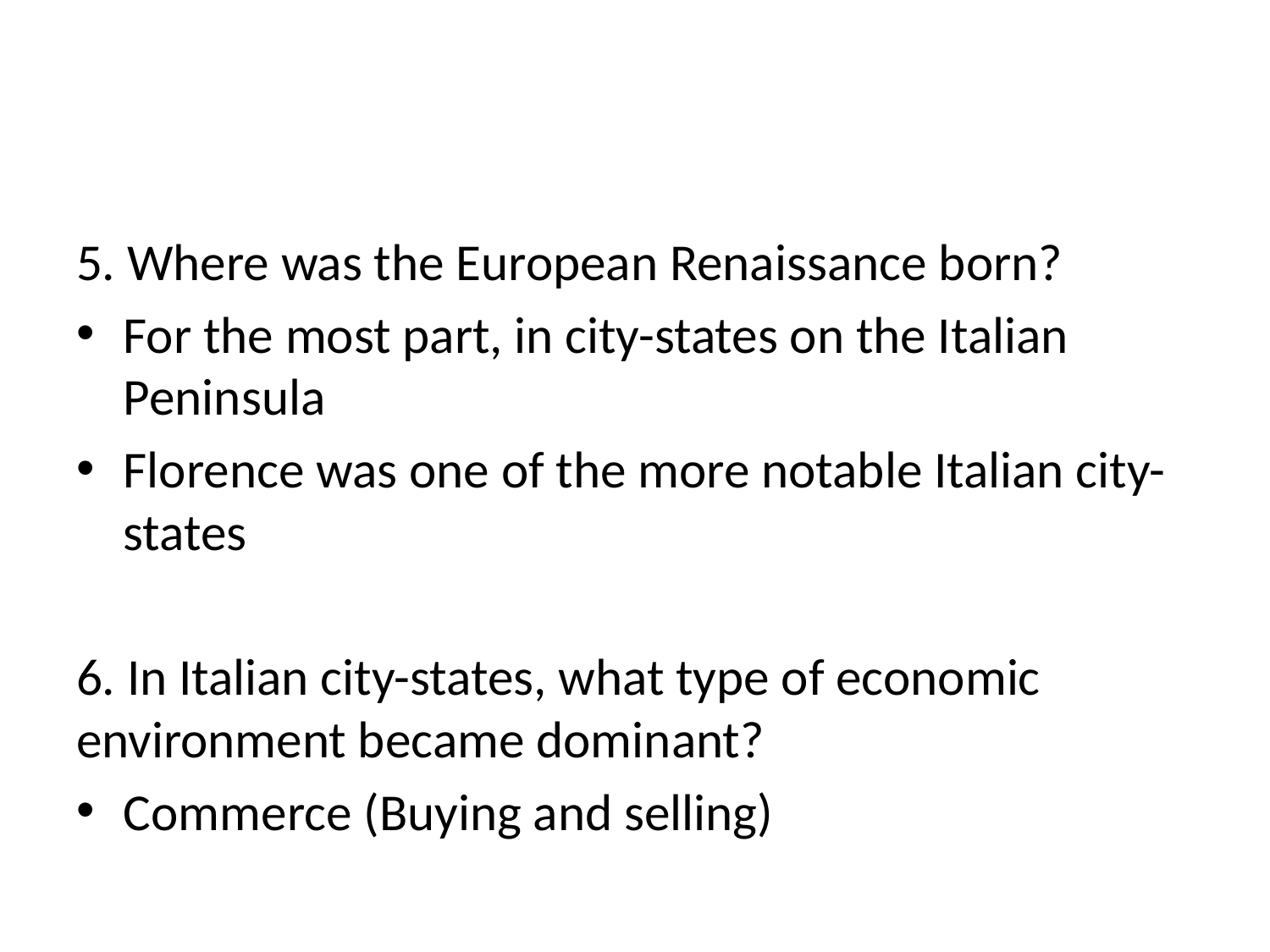

#
5. Where was the European Renaissance born?
For the most part, in city-states on the Italian Peninsula
Florence was one of the more notable Italian city-states

6. In Italian city-states, what type of economic environment became dominant?
Commerce (Buying and selling)